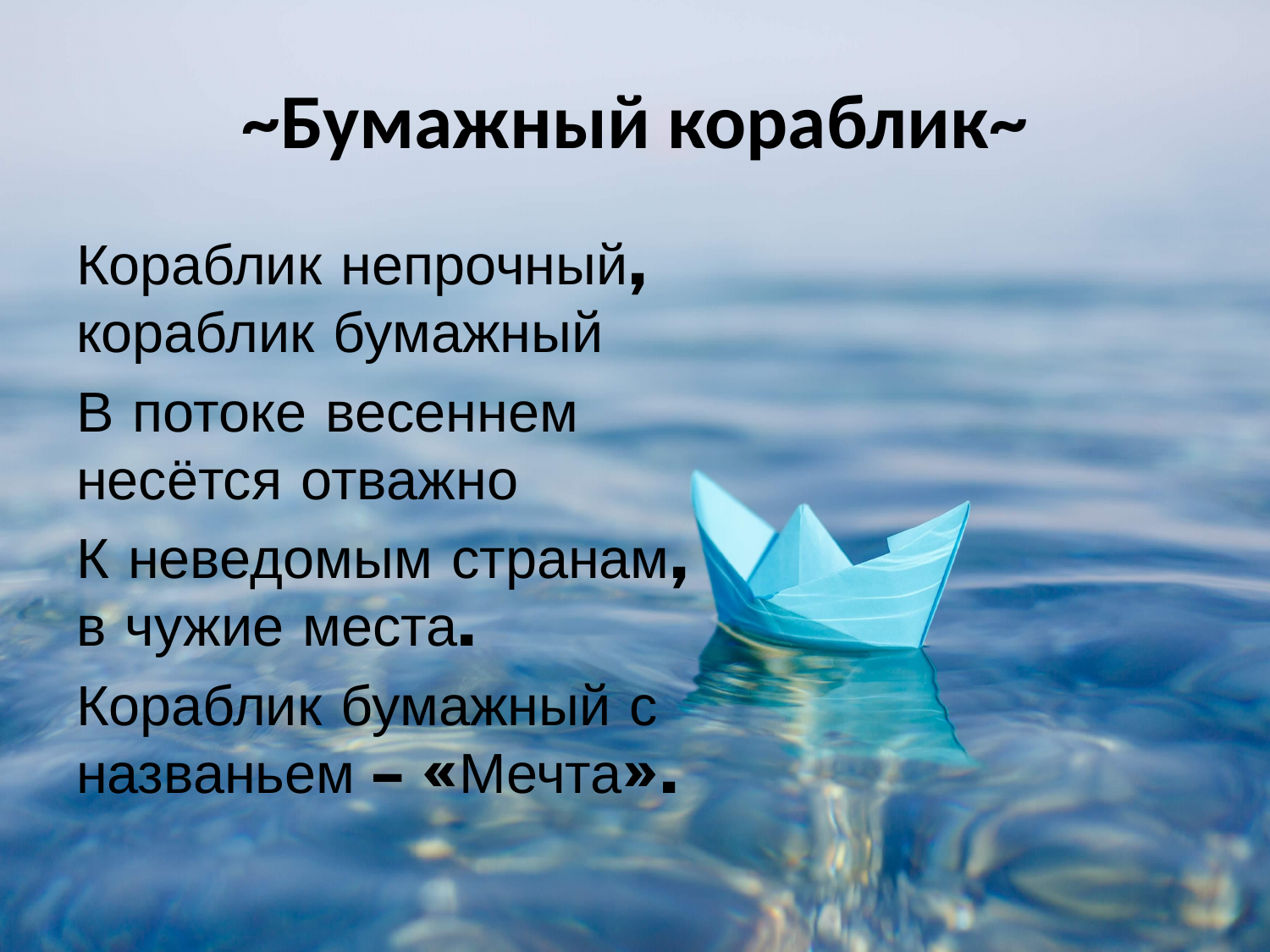

# ~Бумажный кораблик~
Кораблик непрочный, кораблик бумажный
В потоке весеннем несётся отважно
К неведомым странам, в чужие места.
Кораблик бумажный с названьем – «Мечта».